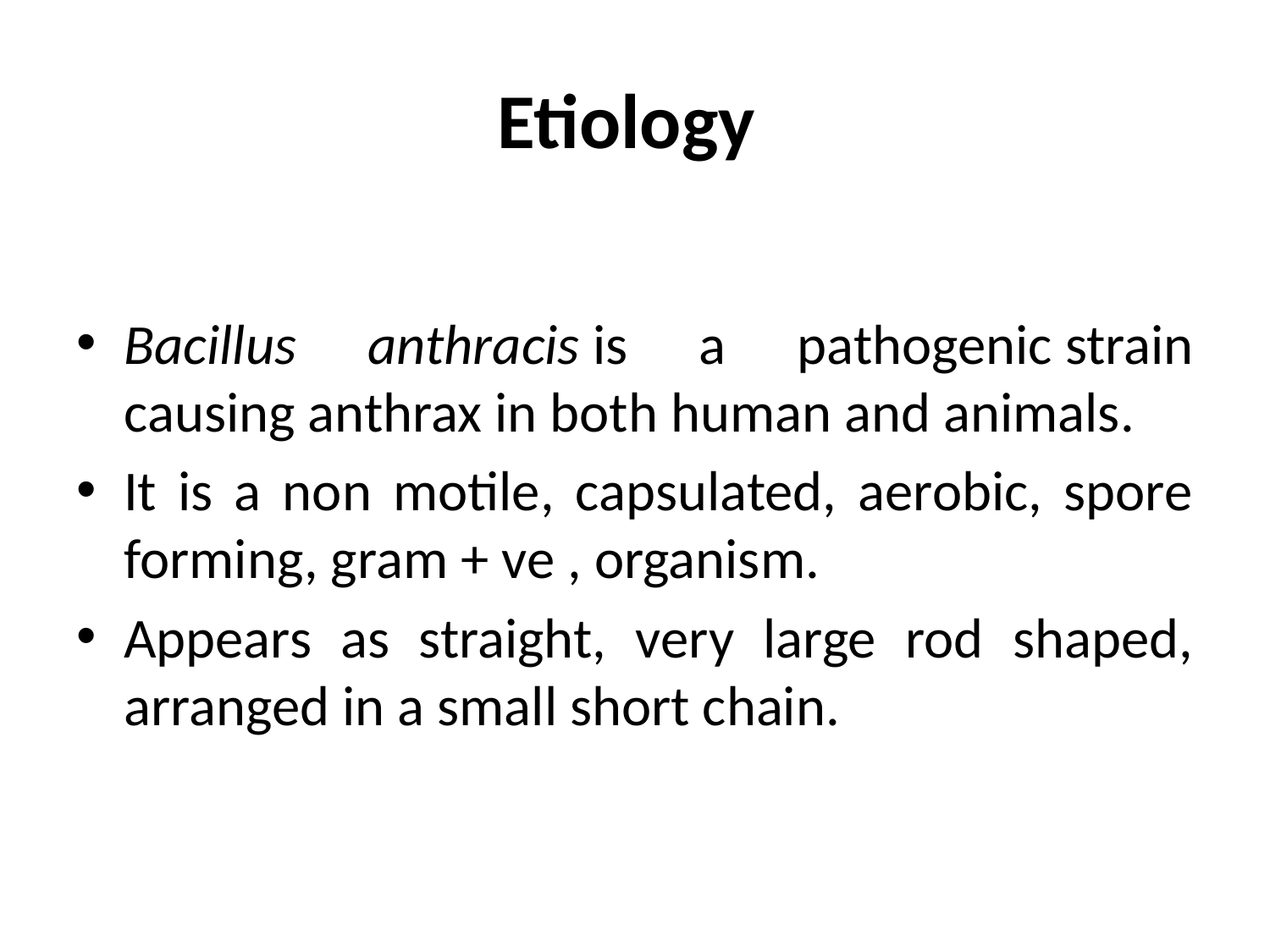

# Etiology

Bacillus anthracis is a pathogenic strain causing anthrax in both human and animals.
It is a non motile, capsulated, aerobic, spore forming, gram + ve , organism.
Appears as straight, very large rod shaped, arranged in a small short chain.